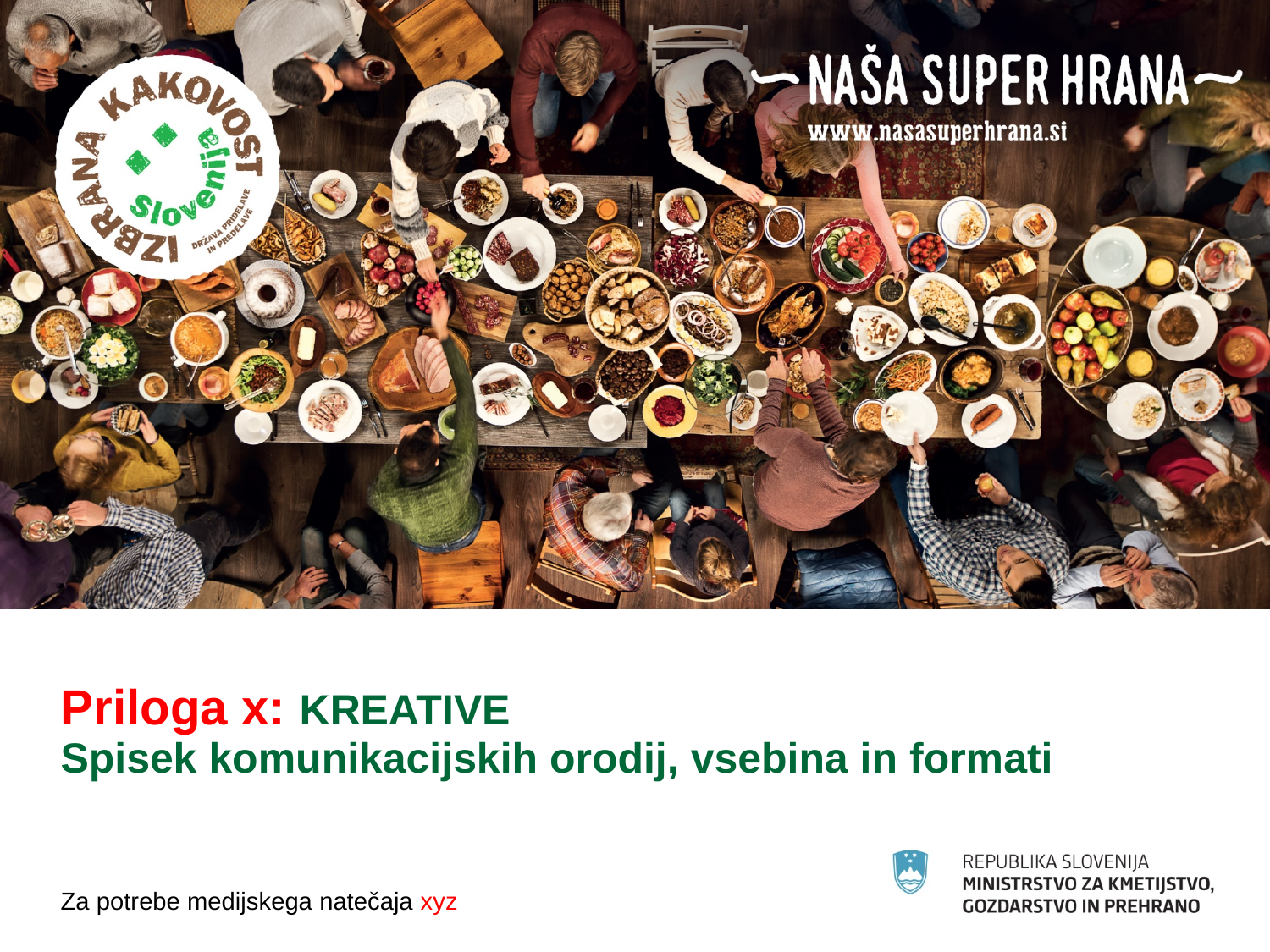

# Priloga x: KREATIVE Spisek komunikacijskih orodij, vsebina in formati
Za potrebe medijskega natečaja xyz